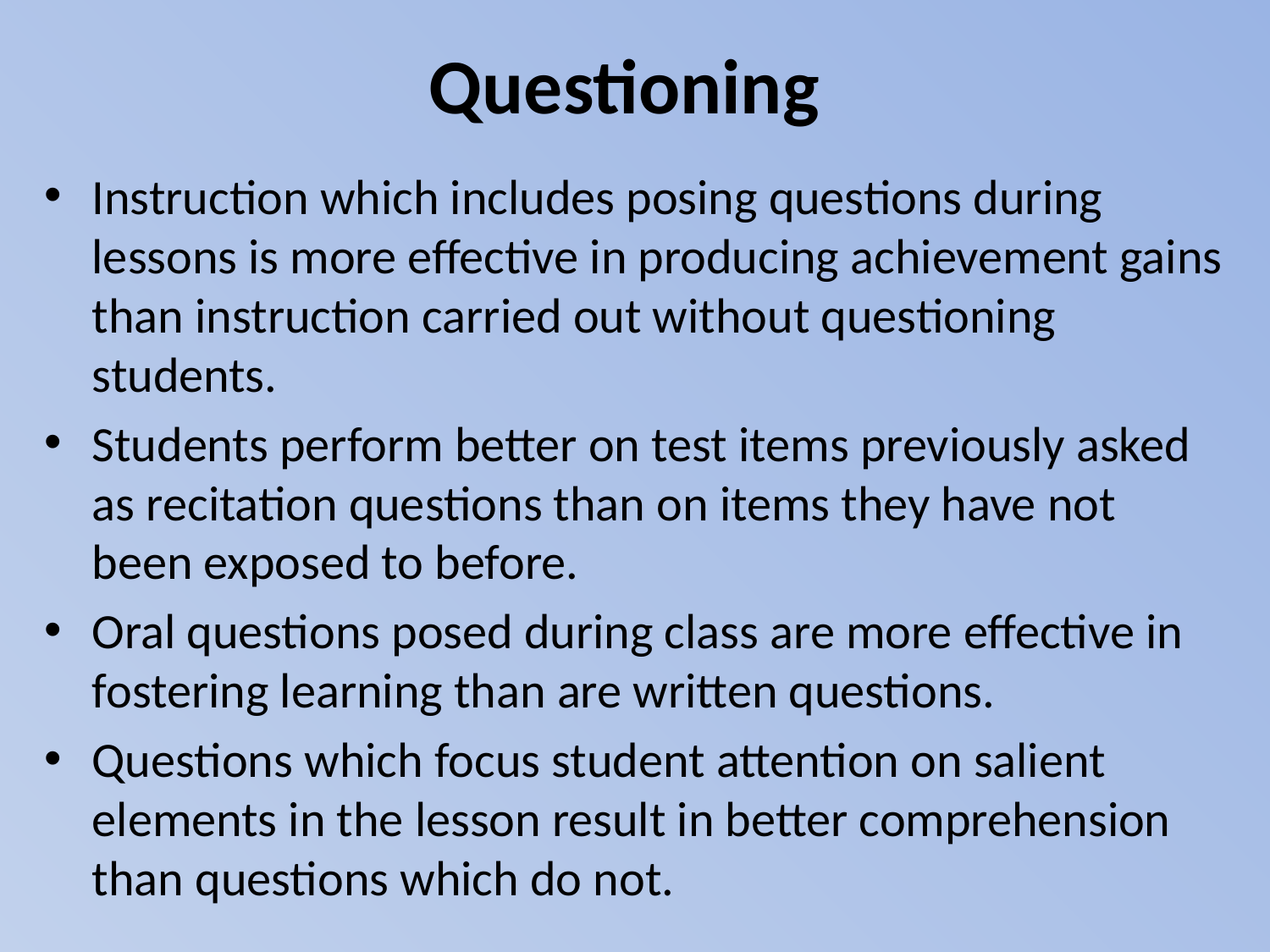

# Questioning
Instruction which includes posing questions during lessons is more effective in producing achievement gains than instruction carried out without questioning students.
Students perform better on test items previously asked as recitation questions than on items they have not been exposed to before.
Oral questions posed during class are more effective in fostering learning than are written questions.
Questions which focus student attention on salient elements in the lesson result in better comprehension than questions which do not.